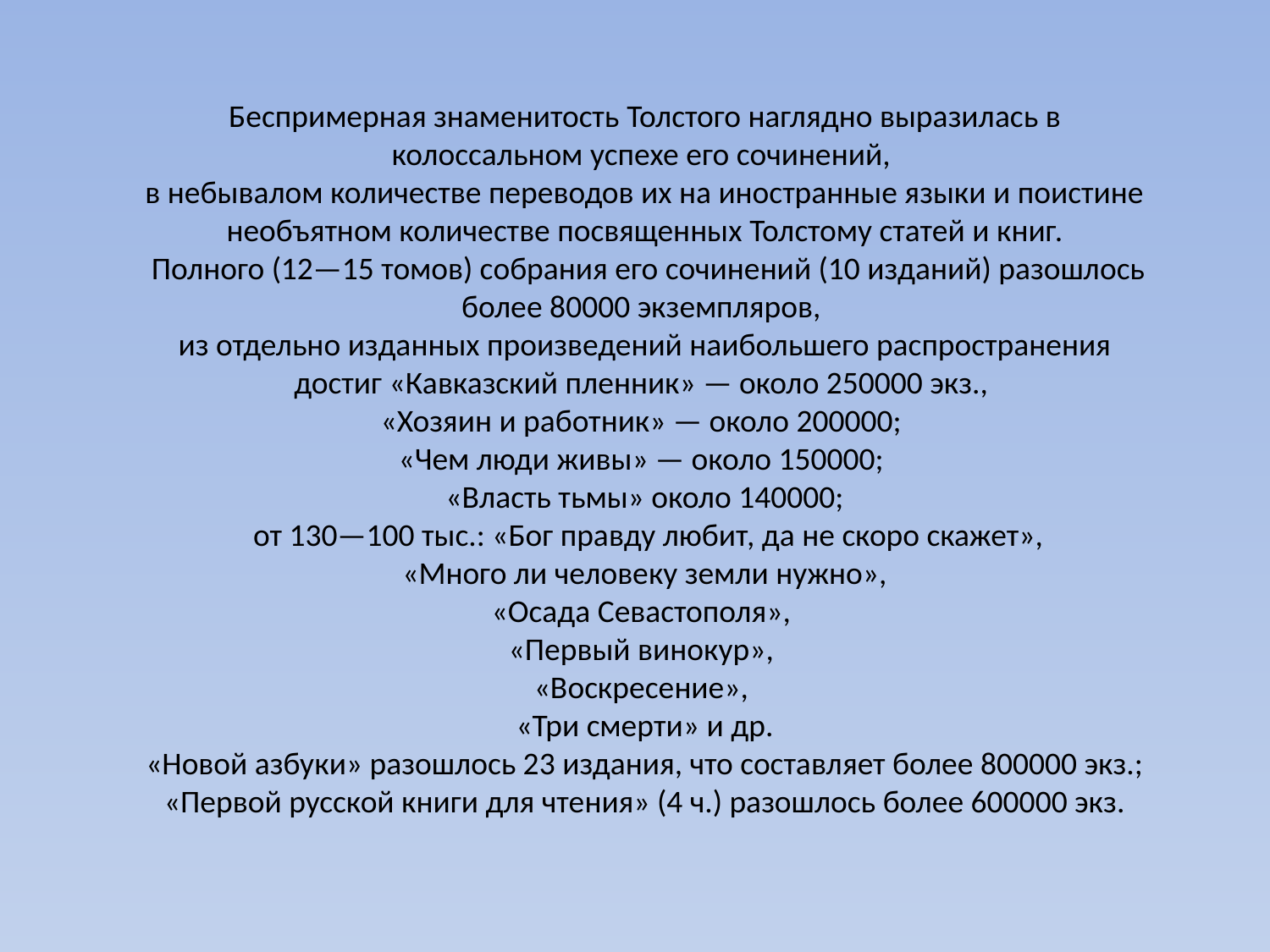

Беспримерная знаменитость Толстого наглядно выразилась в колоссальном успехе его сочинений,
в небывалом количестве переводов их на иностранные языки и поистине необъятном количестве посвященных Толстому статей и книг.
 Полного (12—15 томов) собрания его сочинений (10 изданий) разошлось более 80000 экземпляров,
из отдельно изданных произведений наибольшего распространения достиг «Кавказский пленник» — около 250000 экз.,
«Хозяин и работник» — около 200000;
«Чем люди живы» — около 150000;
«Власть тьмы» около 140000;
 от 130—100 тыс.: «Бог правду любит, да не скоро скажет»,
 «Много ли человеку земли нужно»,
«Осада Севастополя»,
«Первый винокур»,
«Воскресение»,
«Три смерти» и др.
 «Новой азбуки» разошлось 23 издания, что составляет более 800000 экз.;
«Первой русской книги для чтения» (4 ч.) разошлось более 600000 экз.